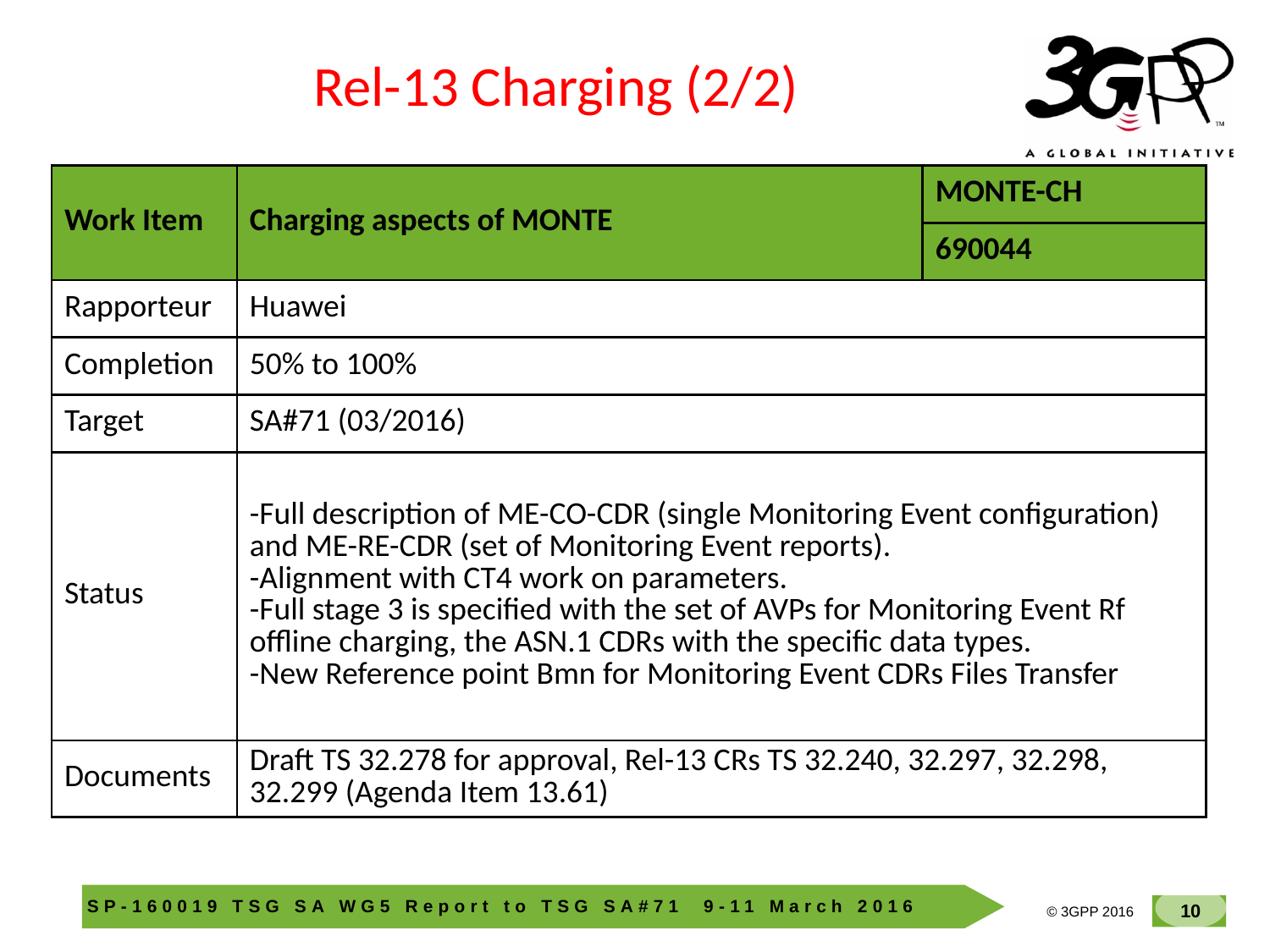

Rel-13 Charging (2/2)
| Work Item | Charging aspects of MONTE | MONTE-CH |
| --- | --- | --- |
|  |  | 690044 |
| Rapporteur | Huawei |  |
| Completion | 50% to 100% |  |
| Target | SA#71 (03/2016) |  |
| Status | -Full description of ME-CO-CDR (single Monitoring Event configuration) and ME-RE-CDR (set of Monitoring Event reports). -Alignment with CT4 work on parameters. -Full stage 3 is specified with the set of AVPs for Monitoring Event Rf offline charging, the ASN.1 CDRs with the specific data types. -New Reference point Bmn for Monitoring Event CDRs Files Transfer |  |
| Documents | Draft TS 32.278 for approval, Rel-13 CRs TS 32.240, 32.297, 32.298, 32.299 (Agenda Item 13.61) |  |